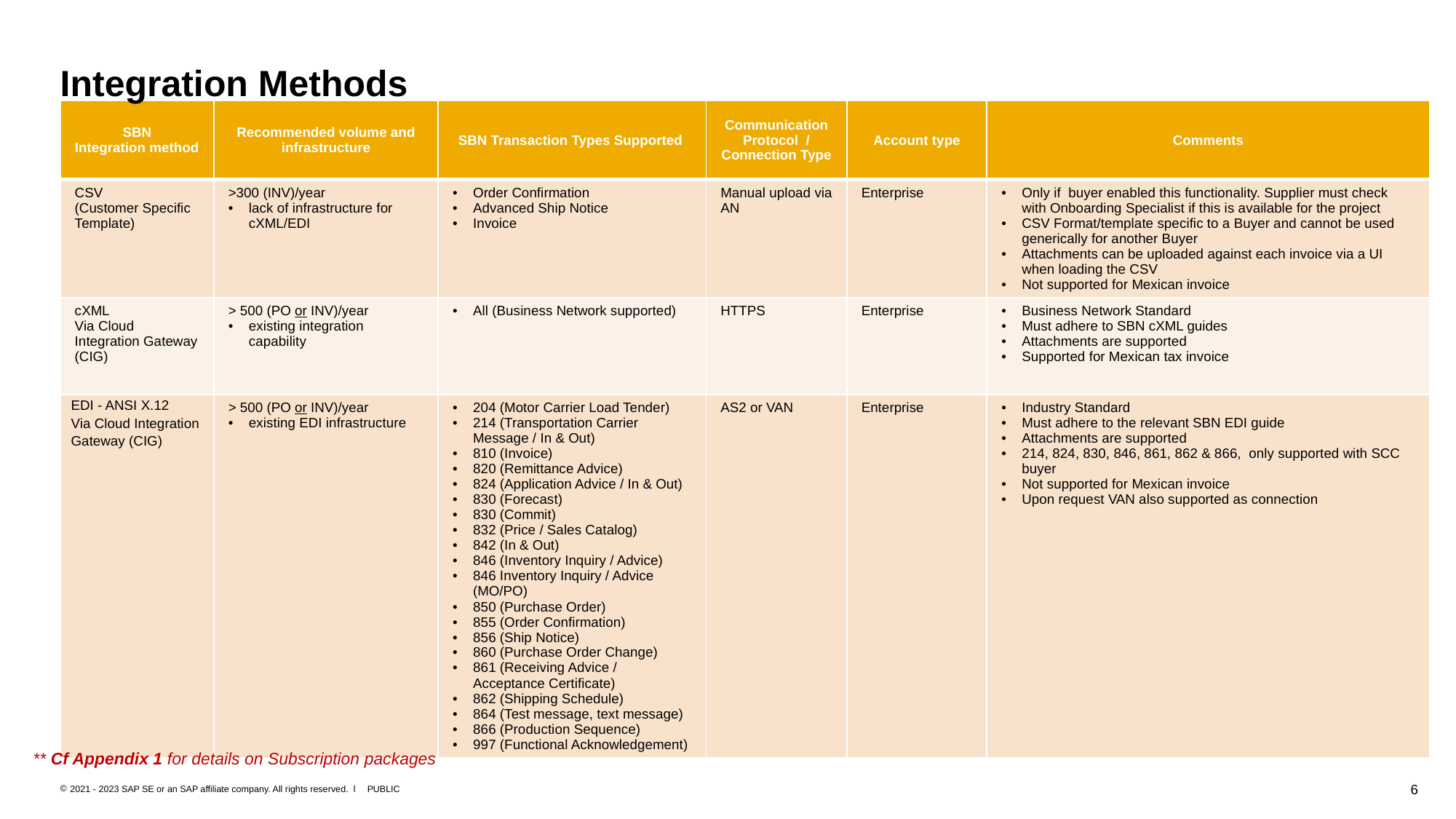

# Integration Methods
| SBN Integration method | Recommended volume and infrastructure | SBN Transaction Types Supported | Communication Protocol  / Connection Type | Account type | Comments |
| --- | --- | --- | --- | --- | --- |
| CSV (Customer Specific Template) | >300 (INV)/year lack of infrastructure for cXML/EDI | Order Confirmation Advanced Ship Notice Invoice | Manual upload via AN | Enterprise | Only if  buyer enabled this functionality. Supplier must check with Onboarding Specialist if this is available for the project CSV Format/template specific to a Buyer and cannot be used generically for another Buyer Attachments can be uploaded against each invoice via a UI when loading the CSV Not supported for Mexican invoice |
| cXML Via Cloud Integration Gateway (CIG) | > 500 (PO or INV)/year existing integration capability | All (Business Network supported) | HTTPS | Enterprise | Business Network Standard  Must adhere to SBN cXML guides Attachments are supported  Supported for Mexican tax invoice |
| EDI - ANSI X.12 Via Cloud Integration Gateway (CIG) | > 500 (PO or INV)/year existing EDI infrastructure | 204 (Motor Carrier Load Tender) 214 (Transportation Carrier Message / In & Out) 810 (Invoice) 820 (Remittance Advice) 824 (Application Advice / In & Out) 830 (Forecast) 830 (Commit) 832 (Price / Sales Catalog) 842 (In & Out) 846 (Inventory Inquiry / Advice) 846 Inventory Inquiry / Advice (MO/PO) 850 (Purchase Order) 855 (Order Confirmation) 856 (Ship Notice) 860 (Purchase Order Change) 861 (Receiving Advice / Acceptance Certificate) 862 (Shipping Schedule) 864 (Test message, text message) 866 (Production Sequence) 997 (Functional Acknowledgement) | AS2 or VAN | Enterprise | Industry Standard Must adhere to the relevant SBN EDI guide Attachments are supported 214, 824, 830, 846, 861, 862 & 866,  only supported with SCC buyer  Not supported for Mexican invoice Upon request VAN also supported as connection |
** Cf Appendix 1 for details on Subscription packages